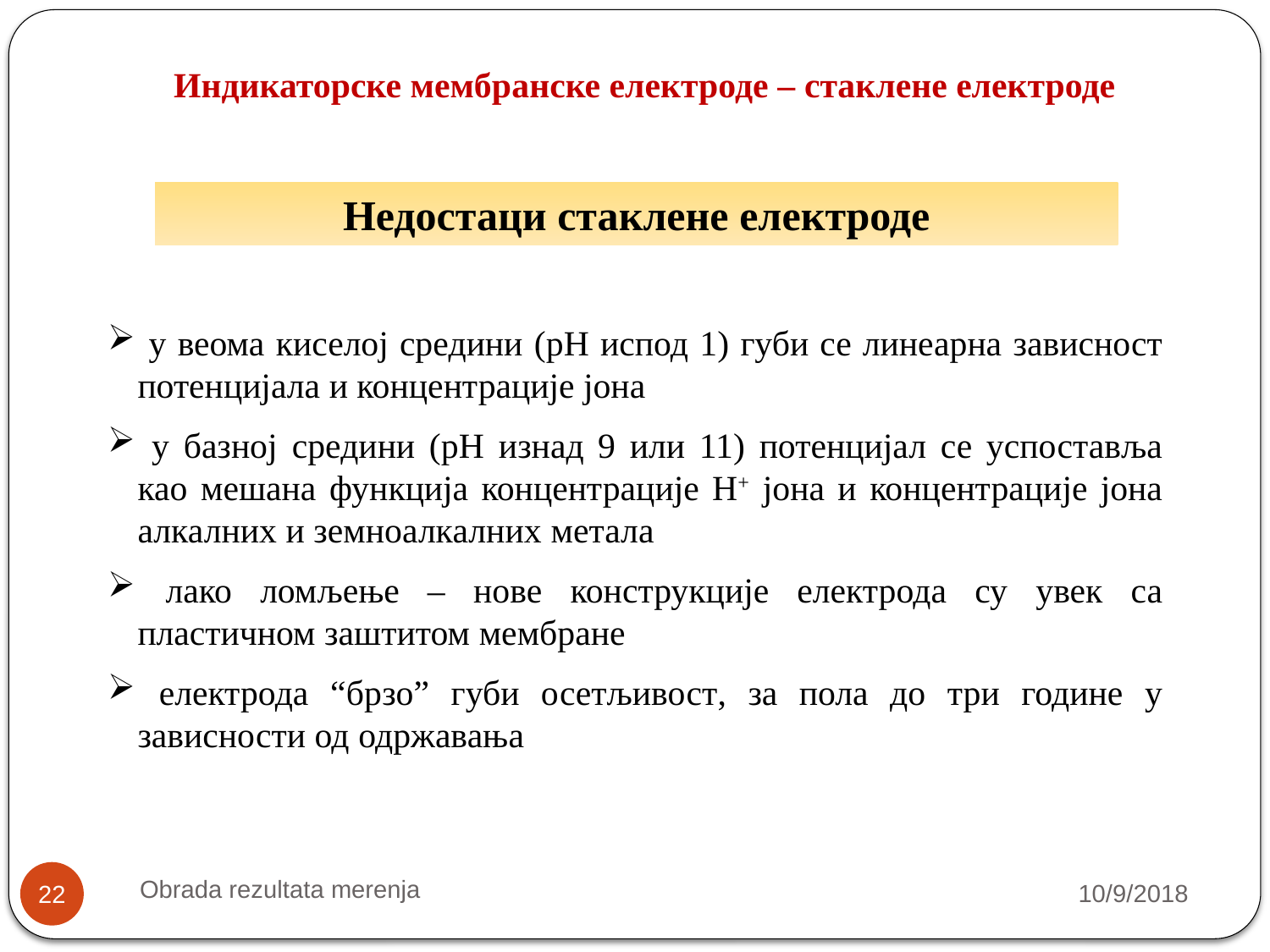

Индикаторске мембранске електроде – стаклене електроде
Недостаци стаклене електроде
 у веома киселој средини (pH испод 1) губи се линеарна зависност потенцијала и концентрације јона
 у базној средини (pH изнад 9 или 11) потенцијал се успоставља као мешана функција концентрације H+ јона и концентрације јона алкалних и земноалкалних метала
 лако ломљење – нове конструкције електрода су увек са пластичном заштитом мембране
 електрода “брзо” губи осетљивост, за пола до три године у зависности од одржавања
Obrada rezultata merenja
10/9/2018
22